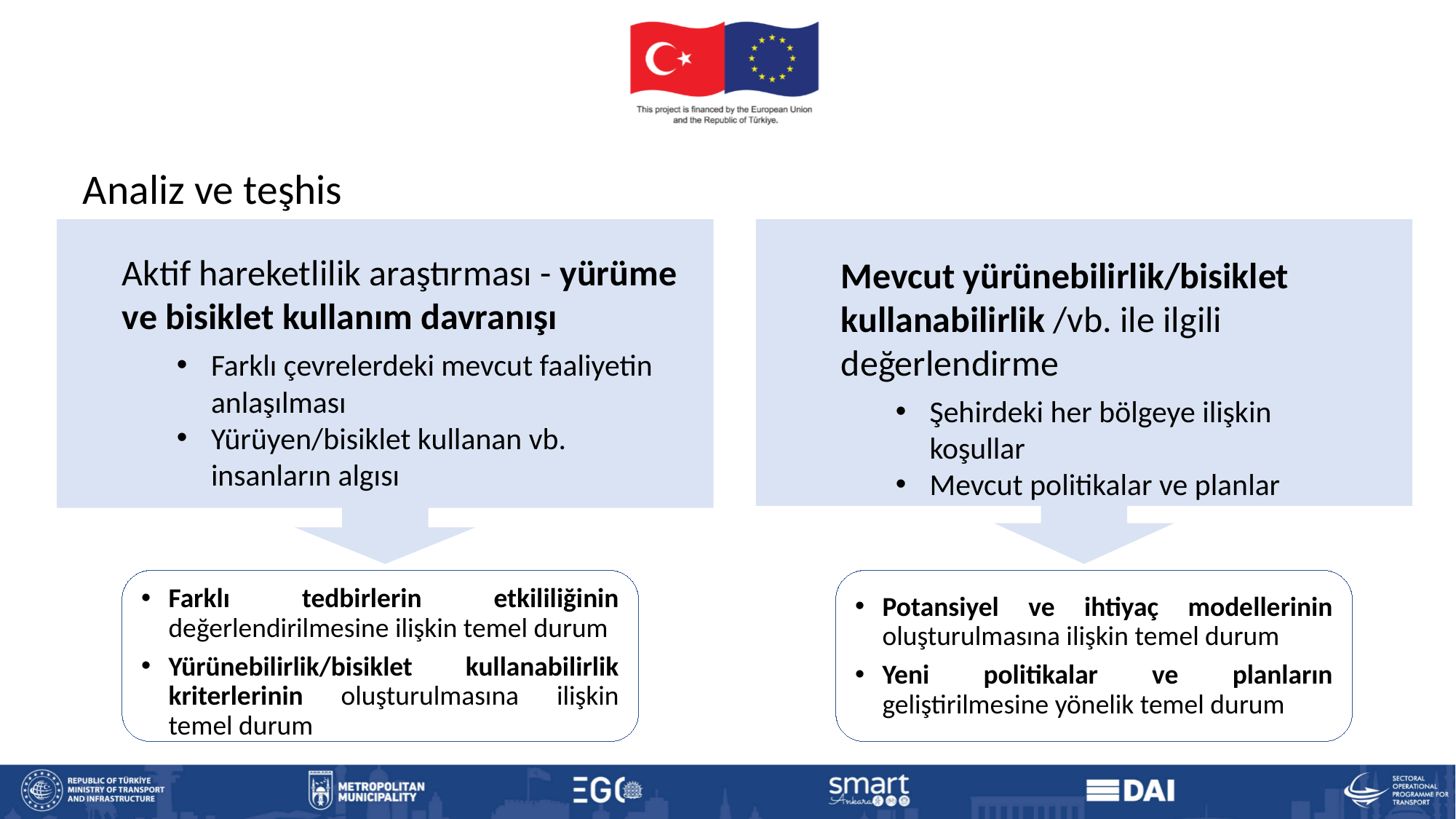

Analiz ve teşhis

Aktif hareketlilik araştırması - yürüme ve bisiklet kullanım davranışı
Farklı çevrelerdeki mevcut faaliyetin anlaşılması
Yürüyen/bisiklet kullanan vb. insanların algısı

Mevcut yürünebilirlik/bisiklet kullanabilirlik /vb. ile ilgili değerlendirme
Şehirdeki her bölgeye ilişkin koşullar
Mevcut politikalar ve planlar
Farklı tedbirlerin etkililiğinin değerlendirilmesine ilişkin temel durum
Yürünebilirlik/bisiklet kullanabilirlik kriterlerinin oluşturulmasına ilişkin temel durum
Potansiyel ve ihtiyaç modellerinin oluşturulmasına ilişkin temel durum
Yeni politikalar ve planların geliştirilmesine yönelik temel durum